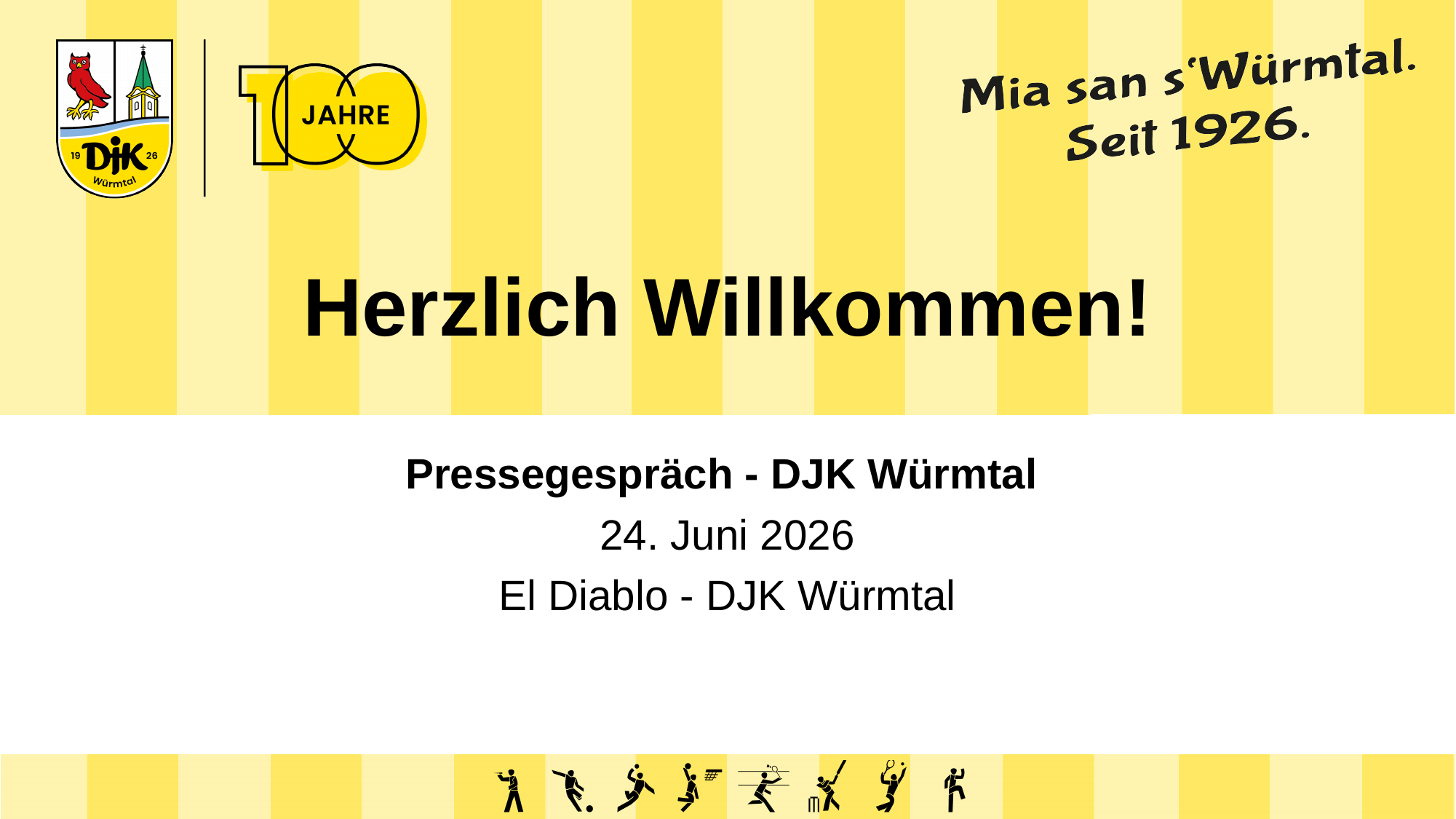

# Herzlich Willkommen!
Pressegespräch - DJK Würmtal
24. Juni 2026
El Diablo - DJK Würmtal